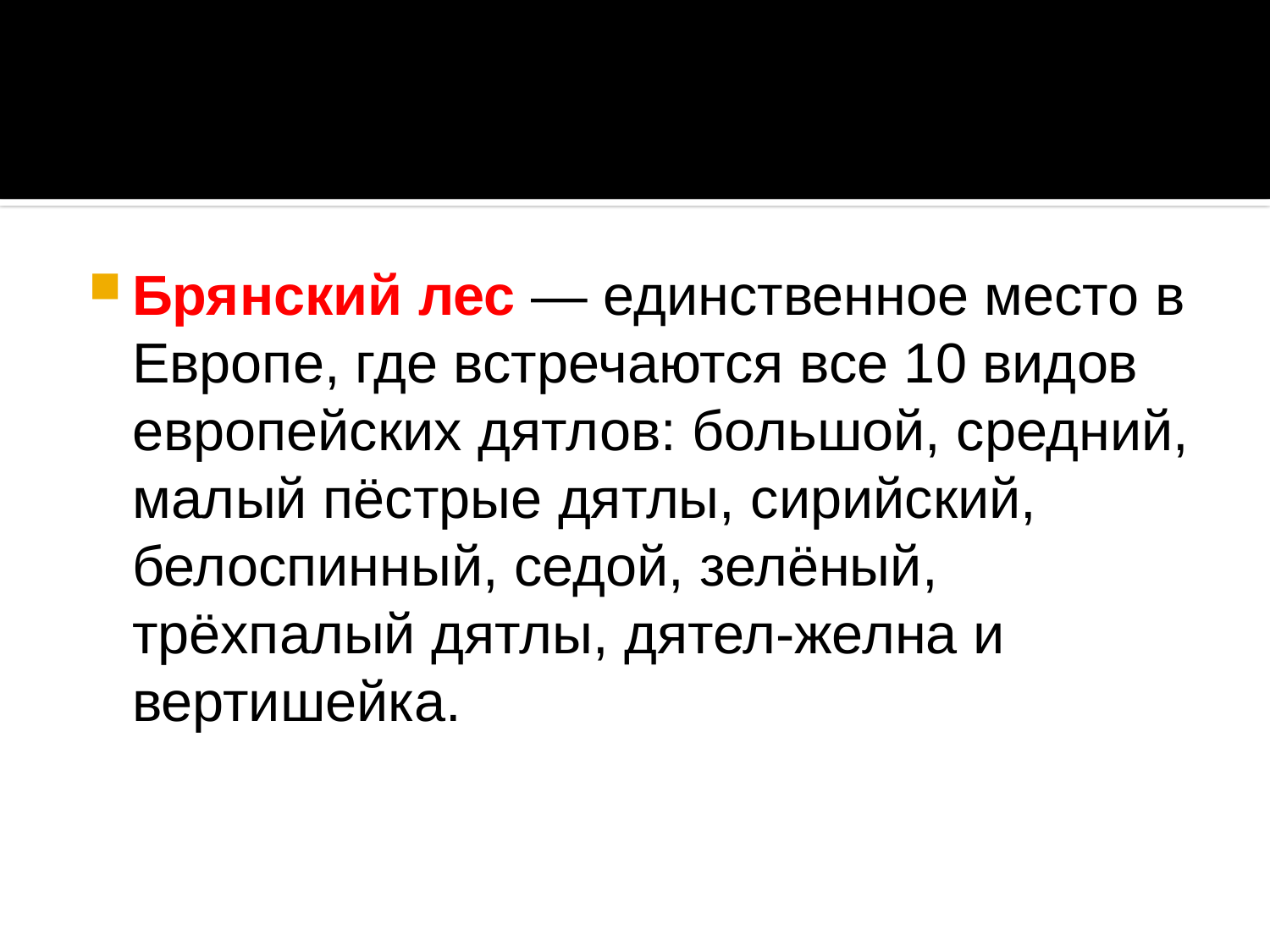

#
Брянский лес — единственное место в Европе, где встречаются все 10 видов европейских дятлов: большой, средний, малый пёстрые дятлы, сирийский, белоспинный, седой, зелёный, трёхпалый дятлы, дятел-желна и вертишейка.